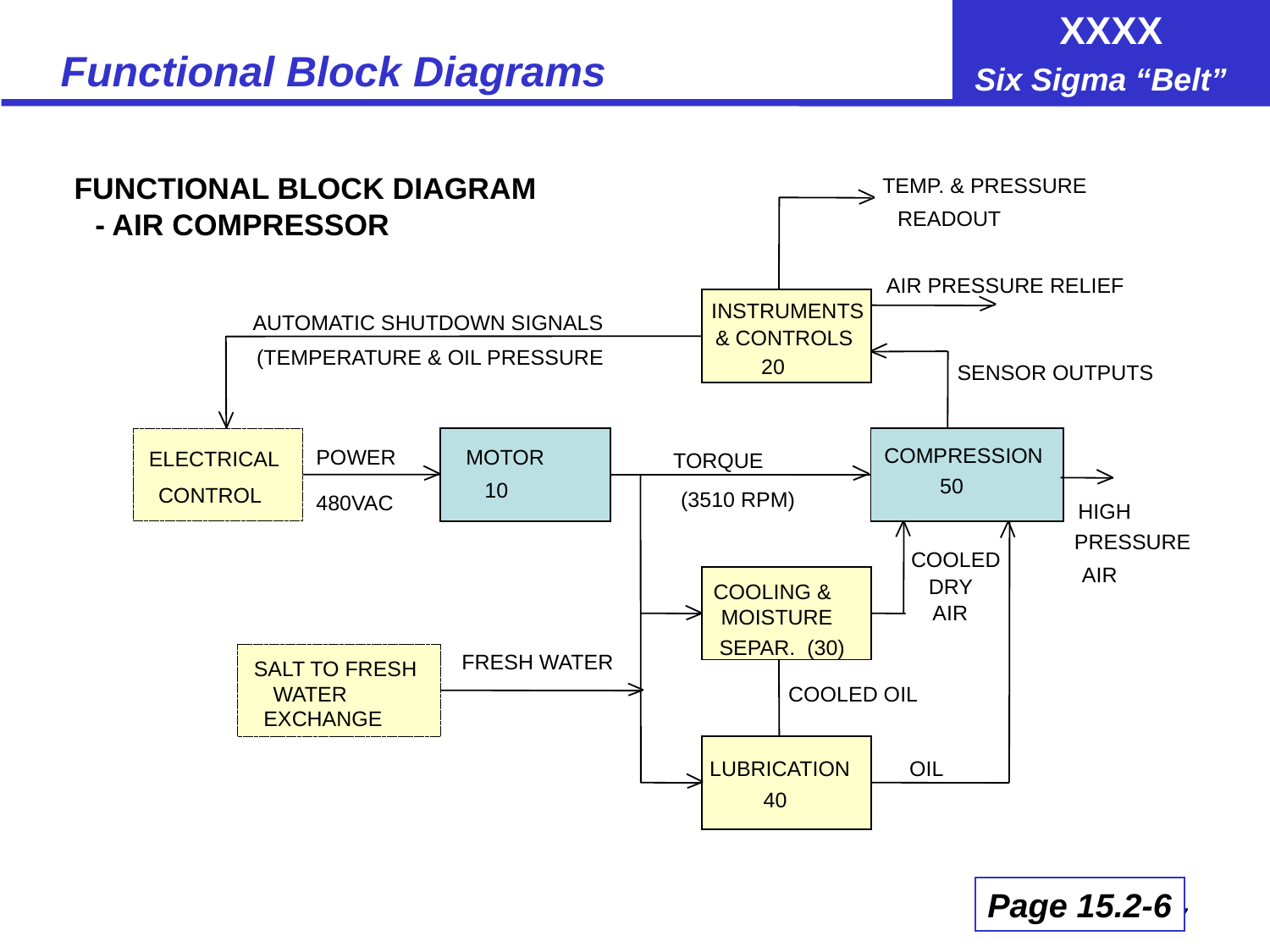

# Functional Block Diagrams
FUNCTIONAL BLOCK DIAGRAM
TEMP. & PRESSURE

READOUT
- AIR COMPRESSOR
AIR PRESSURE RELIEF

INSTRUMENTS

AUTOMATIC SHUTDOWN SIGNALS
& CONTROLS

(TEMPERATURE & OIL PRESSURE

20
SENSOR OUTPUTS

COMPRESSION
POWER
MOTOR
ELECTRICAL
TORQUE

50

10

CONTROL
(3510 RPM)
480VAC
HIGH

PRESSURE
COOLED
AIR

DRY
COOLING &
AIR
MOISTURE

SEPAR.  (30)

FRESH WATER
SALT TO FRESH

WATER
COOLED OIL

EXCHANGE

LUBRICATION
OIL

40
Page 15.2-6